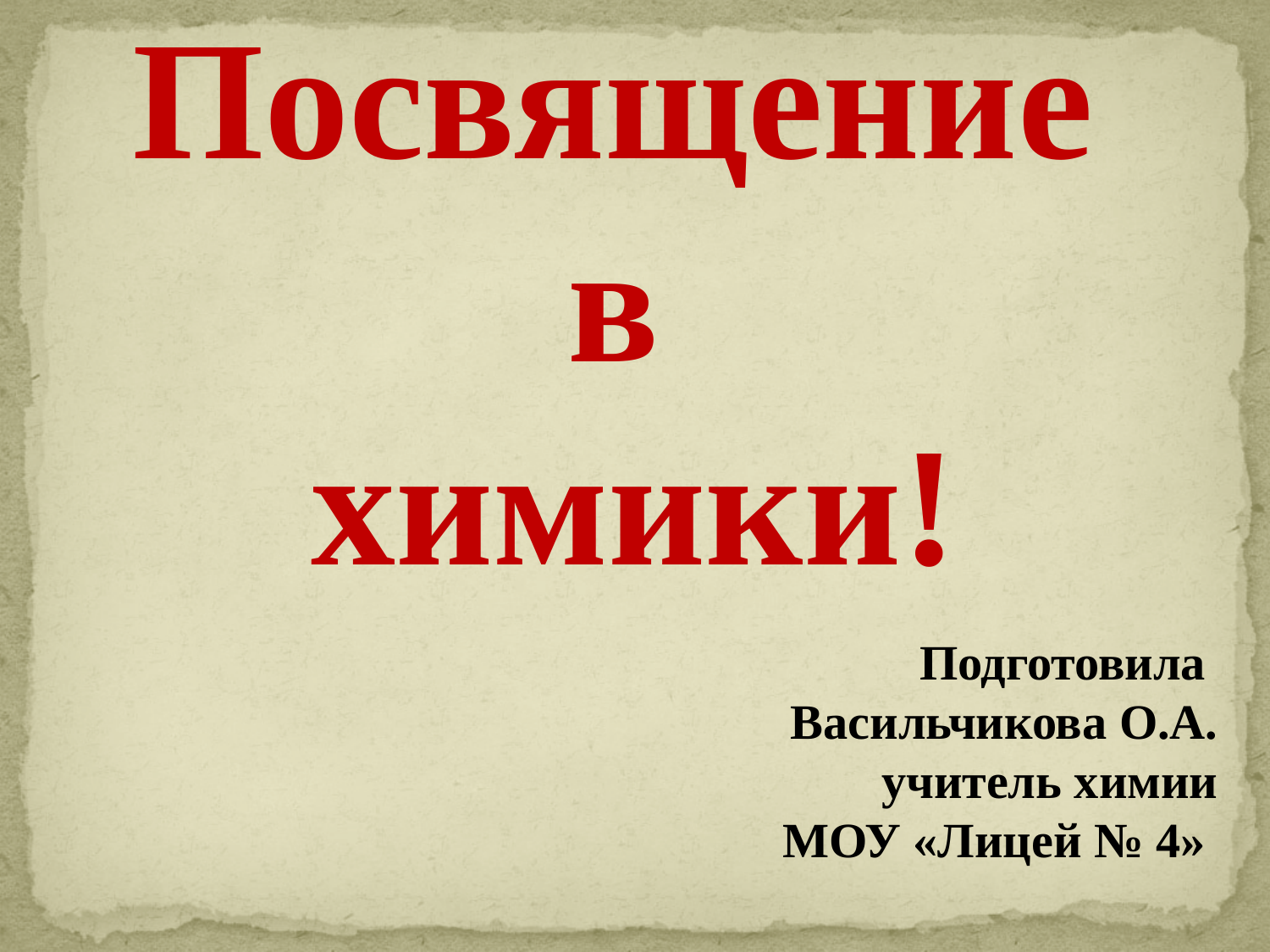

# Посвящение в химики!
Подготовила
Васильчикова О.А.
учитель химии
МОУ «Лицей № 4»